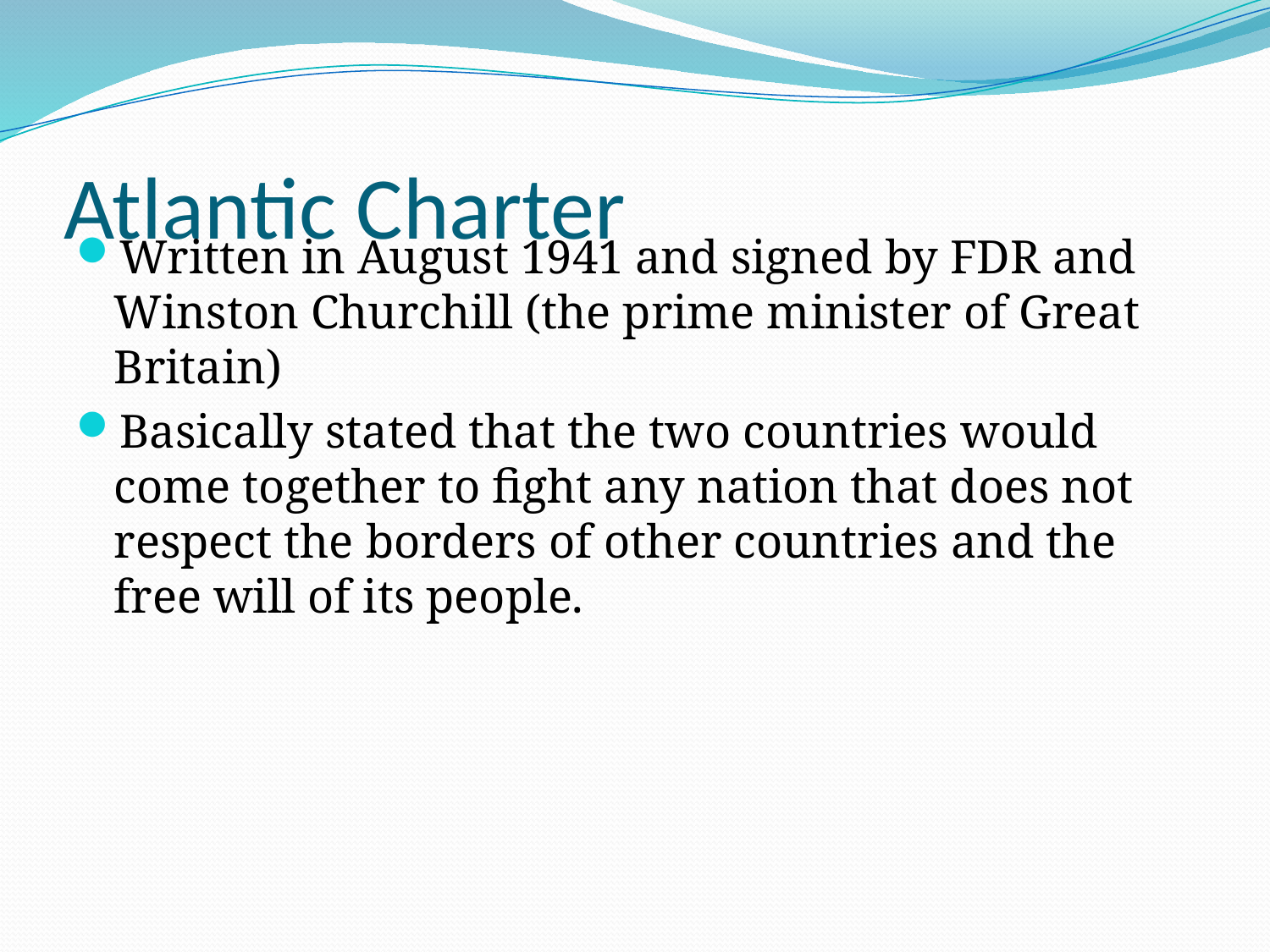

# Atlantic Charter
Written in August 1941 and signed by FDR and Winston Churchill (the prime minister of Great Britain)
Basically stated that the two countries would come together to fight any nation that does not respect the borders of other countries and the free will of its people.